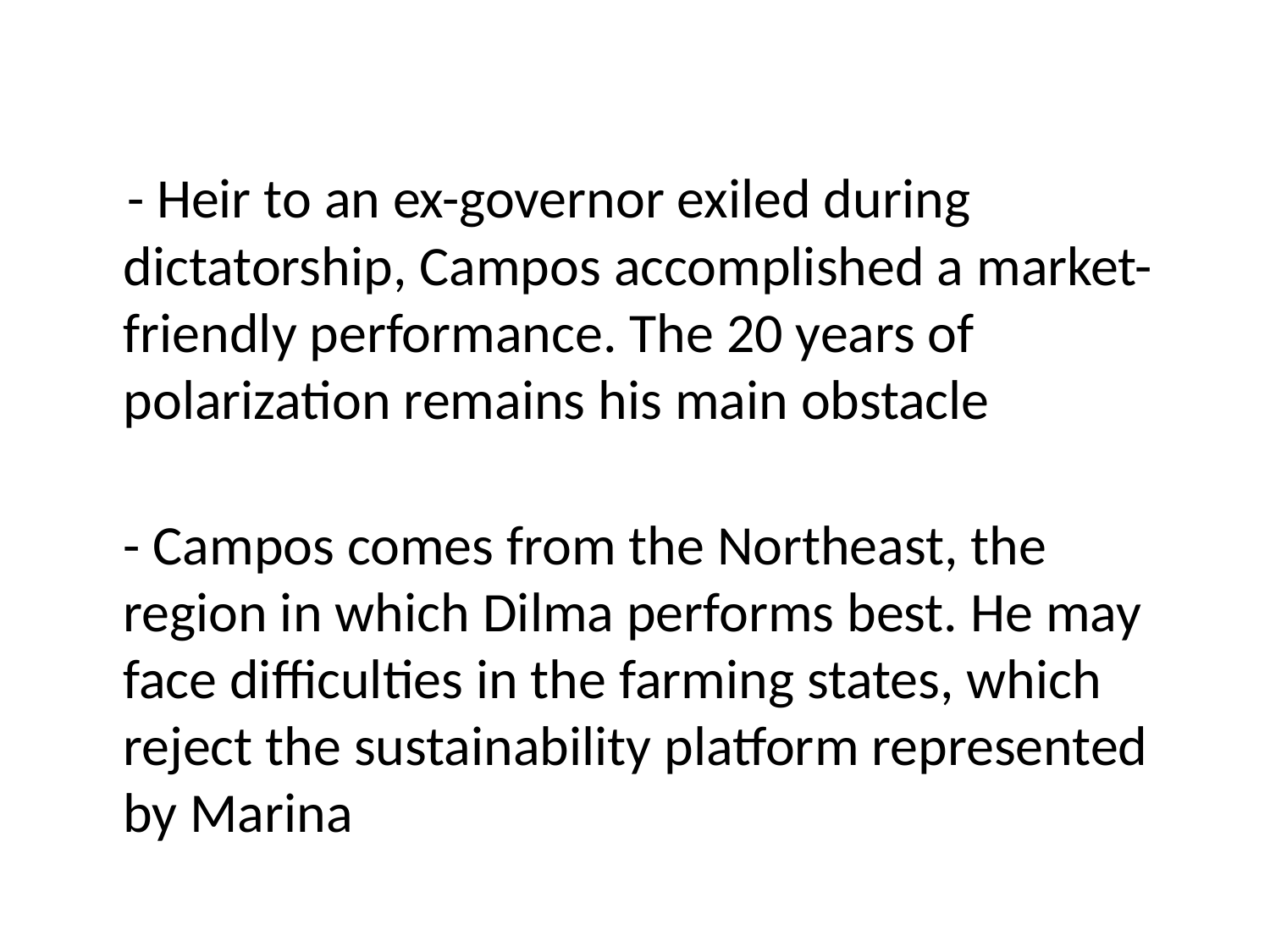

- Heir to an ex-governor exiled during dictatorship, Campos accomplished a market-friendly performance. The 20 years of polarization remains his main obstacle
- Campos comes from the Northeast, the region in which Dilma performs best. He may face difficulties in the farming states, which reject the sustainability platform represented by Marina